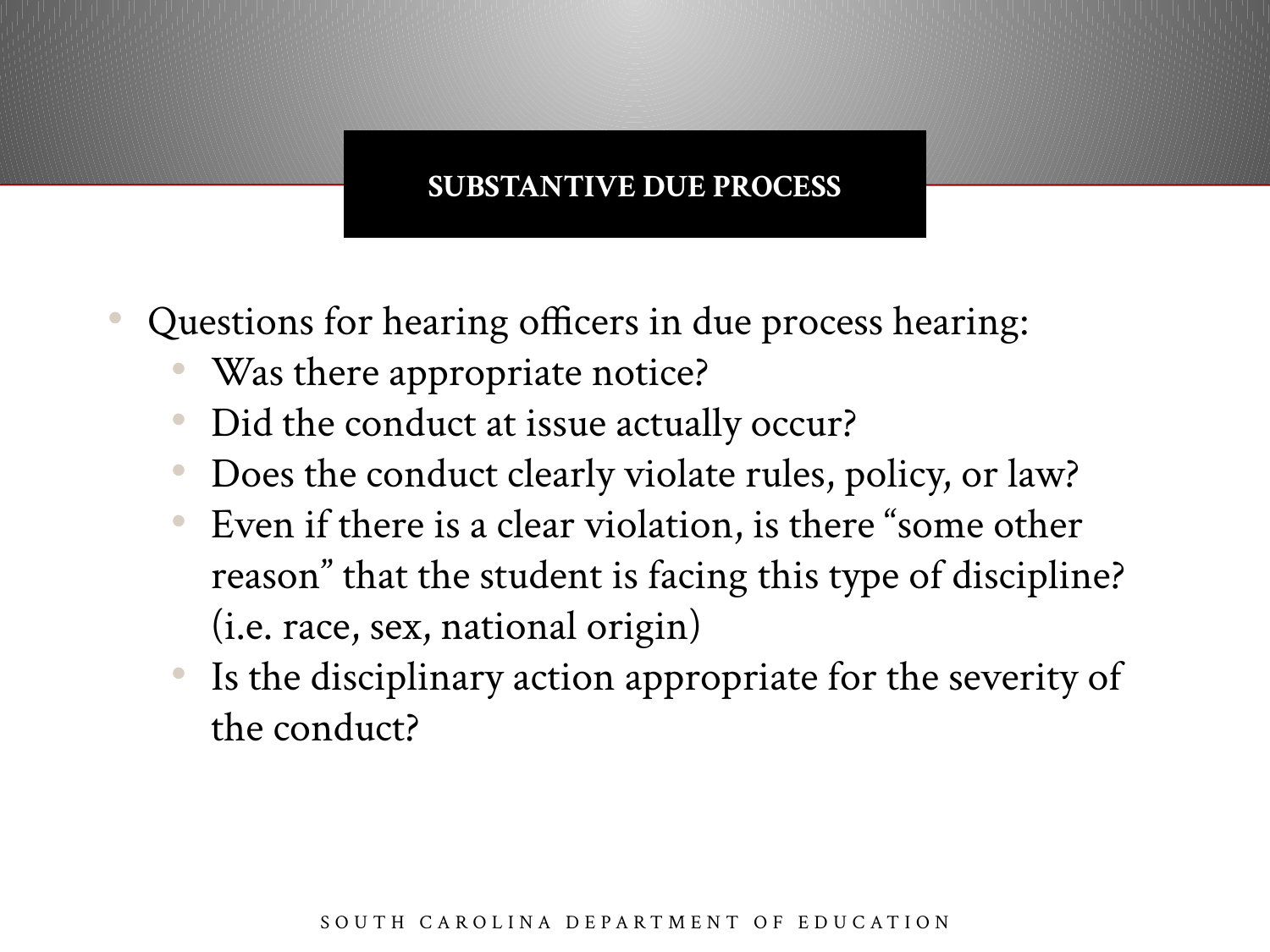

# SUBSTANTIVE DUE PROCESS
Questions for hearing officers in due process hearing:
Was there appropriate notice?
Did the conduct at issue actually occur?
Does the conduct clearly violate rules, policy, or law?
Even if there is a clear violation, is there “some other reason” that the student is facing this type of discipline? (i.e. race, sex, national origin)
Is the disciplinary action appropriate for the severity of the conduct?

South Carolina Department of Education